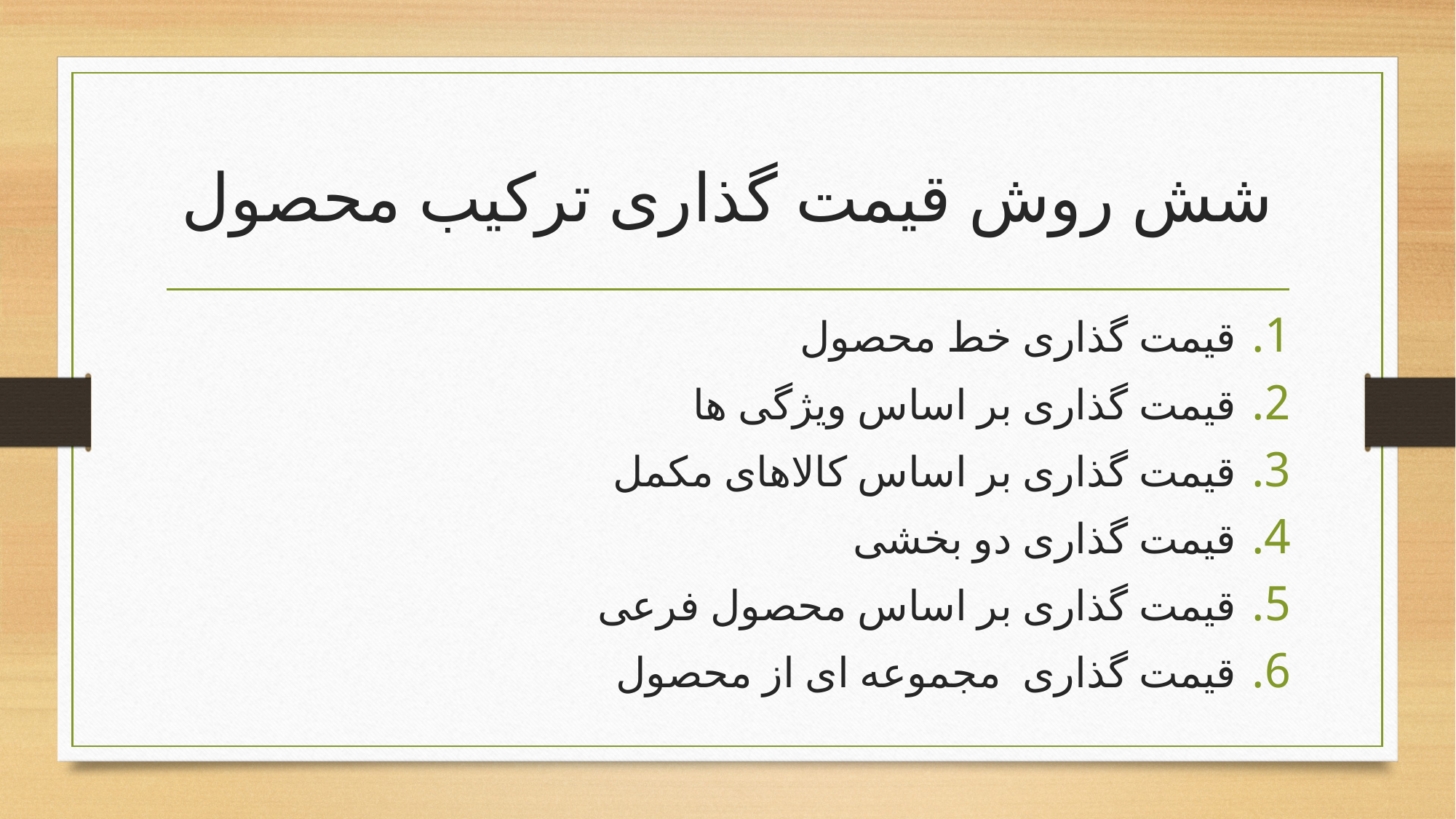

# شش روش قیمت گذاری ترکیب محصول
قیمت گذاری خط محصول
قیمت گذاری بر اساس ویژگی ها
قیمت گذاری بر اساس کالاهای مکمل
قیمت گذاری دو بخشی
قیمت گذاری بر اساس محصول فرعی
قیمت گذاری  مجموعه ای از محصول